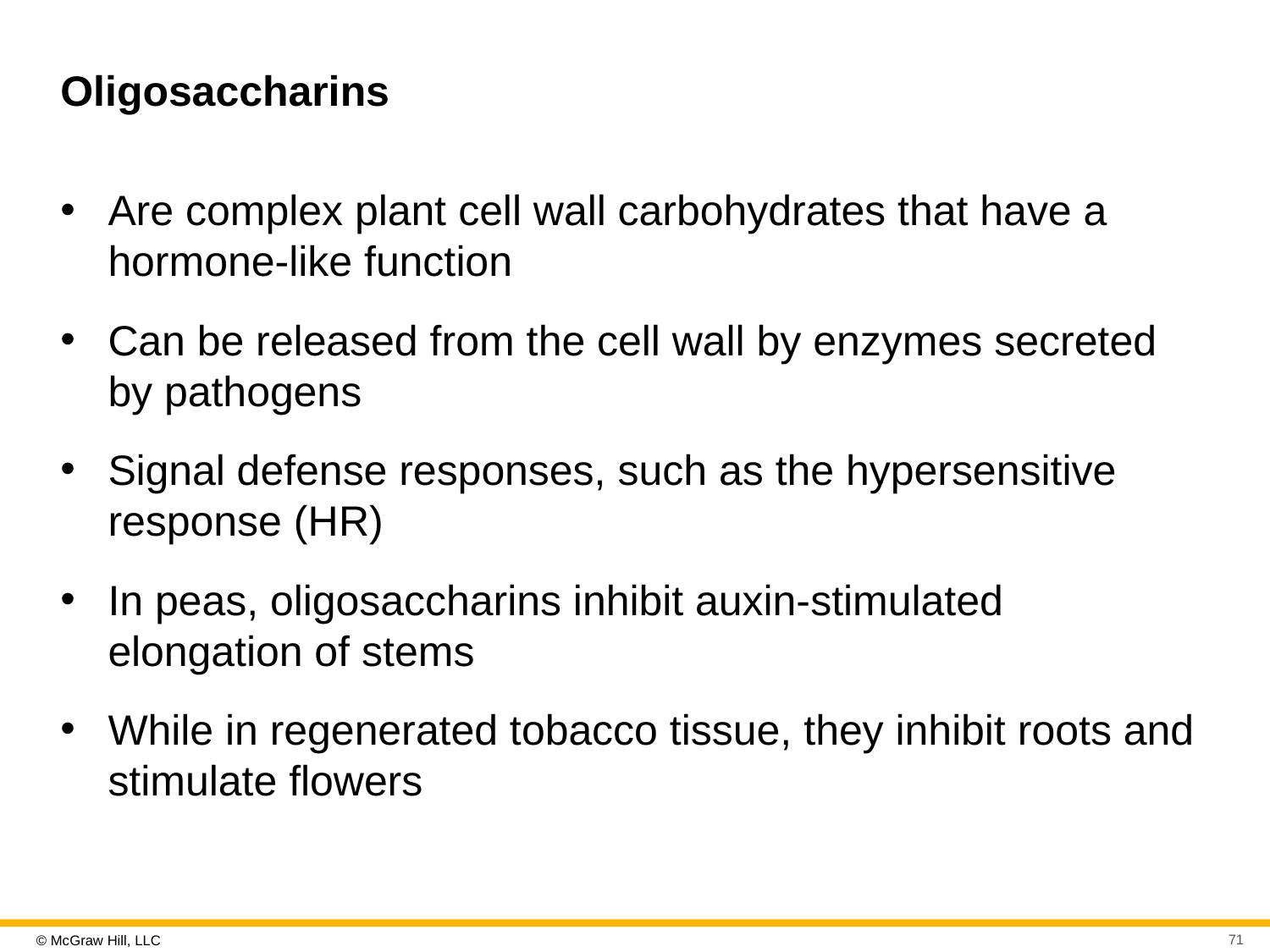

# Oligosaccharins
Are complex plant cell wall carbohydrates that have a hormone-like function
Can be released from the cell wall by enzymes secreted by pathogens
Signal defense responses, such as the hypersensitive response (H R)
In peas, oligosaccharins inhibit auxin-stimulated elongation of stems
While in regenerated tobacco tissue, they inhibit roots and stimulate flowers
71